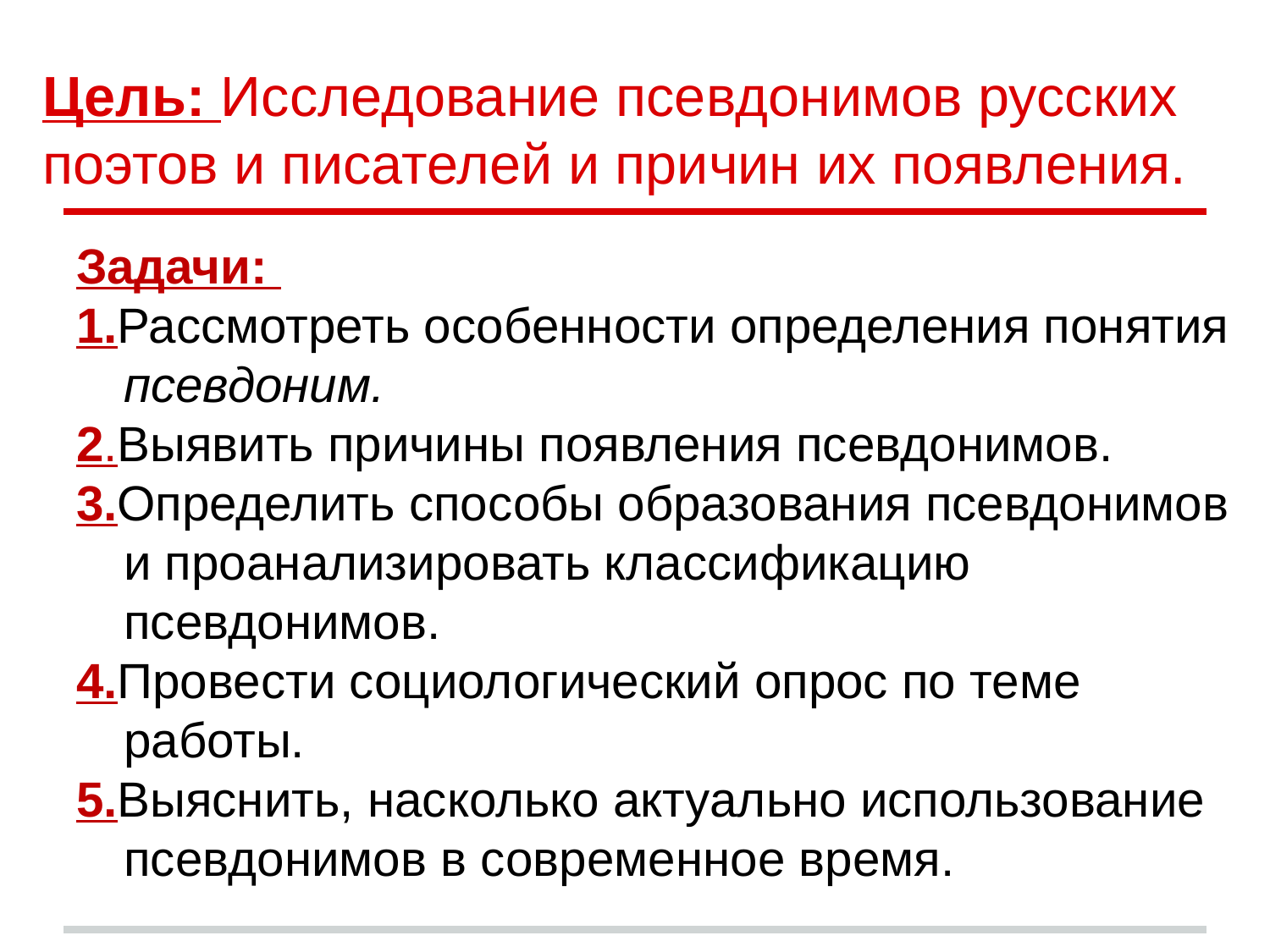

# Цель: Исследование псевдонимов русских поэтов и писателей и причин их появления.
Задачи:
1.Рассмотреть особенности определения понятия псевдоним.
2.Выявить причины появления псевдонимов.
3.Определить способы образования псевдонимов и проанализировать классификацию псевдонимов.
4.Провести социологический опрос по теме работы.
5.Выяснить, насколько актуально использование псевдонимов в современное время.